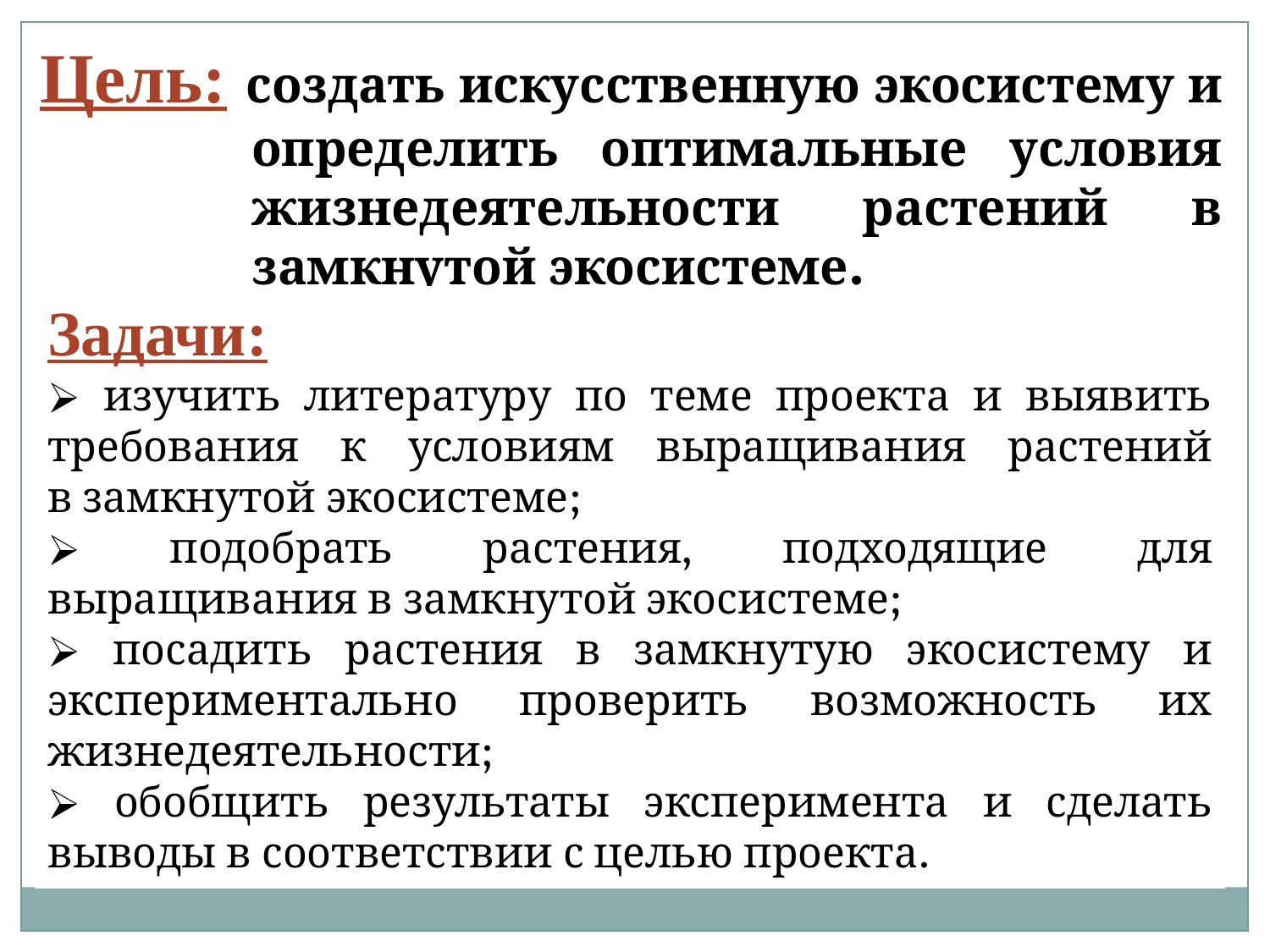

Цель: создать искусственную экосистему и определить оптимальные условия жизнедеятельности растений в замкнутой экосистеме.
Задачи:
 изучить литературу по теме проекта и выявить требования к условиям выращивания растений в замкнутой экосистеме;
 подобрать растения, подходящие для выращивания в замкнутой экосистеме;
 посадить растения в замкнутую экосистему и экспериментально проверить возможность их жизнедеятельности;
 обобщить результаты эксперимента и сделать выводы в соответствии с целью проекта.